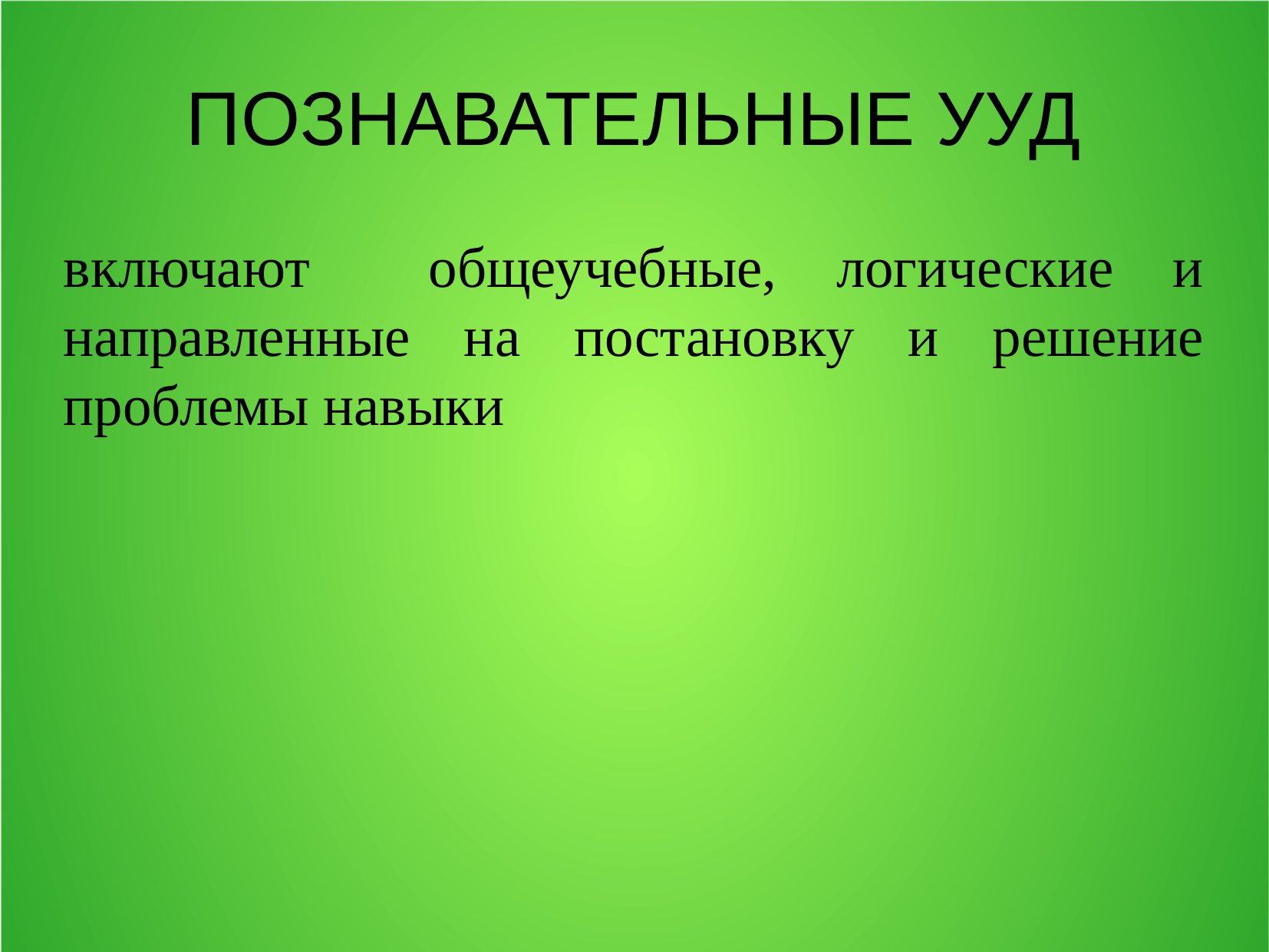

ПОЗНАВАТЕЛЬНЫЕ УУД
включают  общеучебные, логические и направленные на постановку и решение проблемы навыки